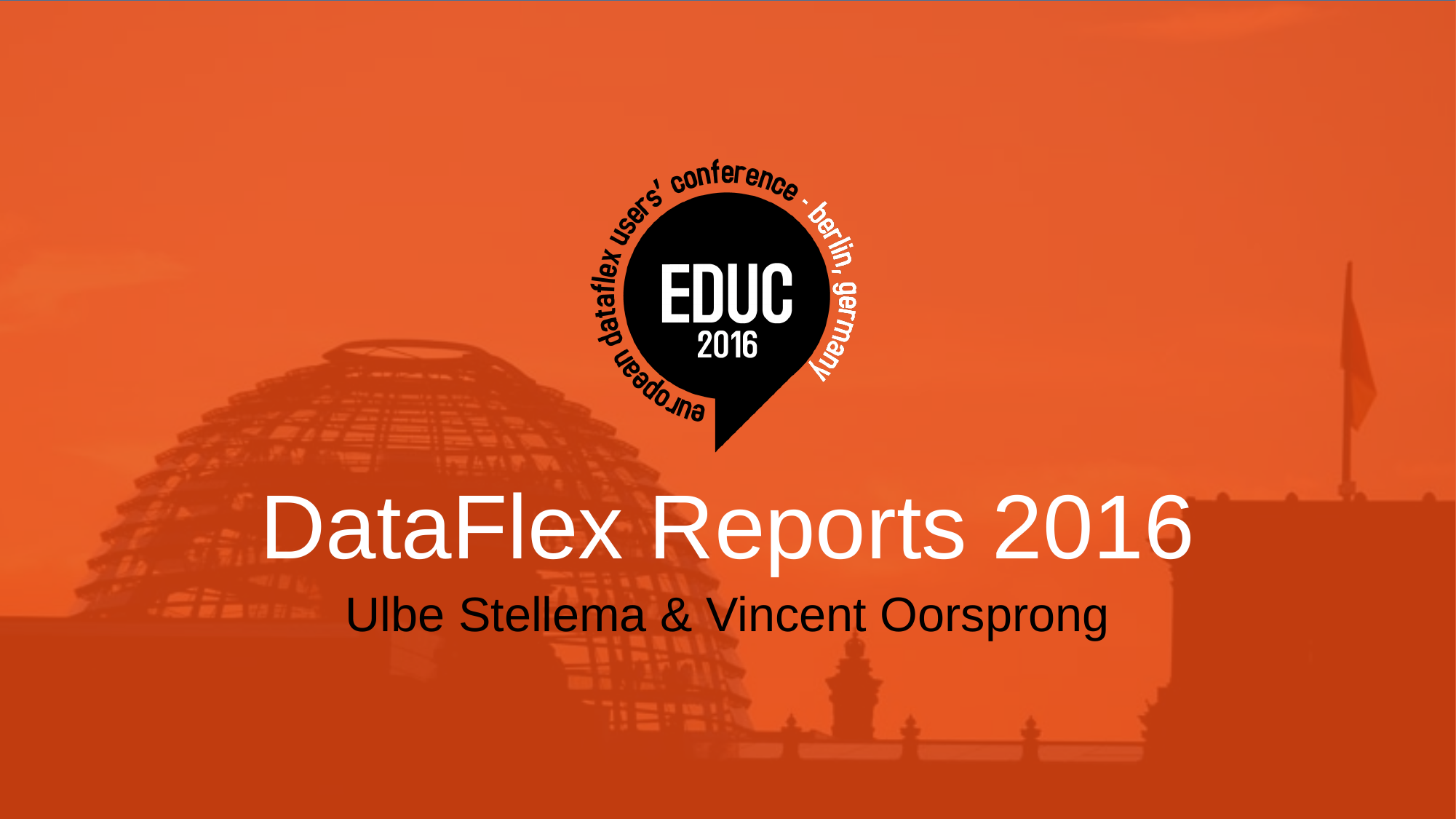

# DataFlex Reports 2016
Ulbe Stellema & Vincent Oorsprong